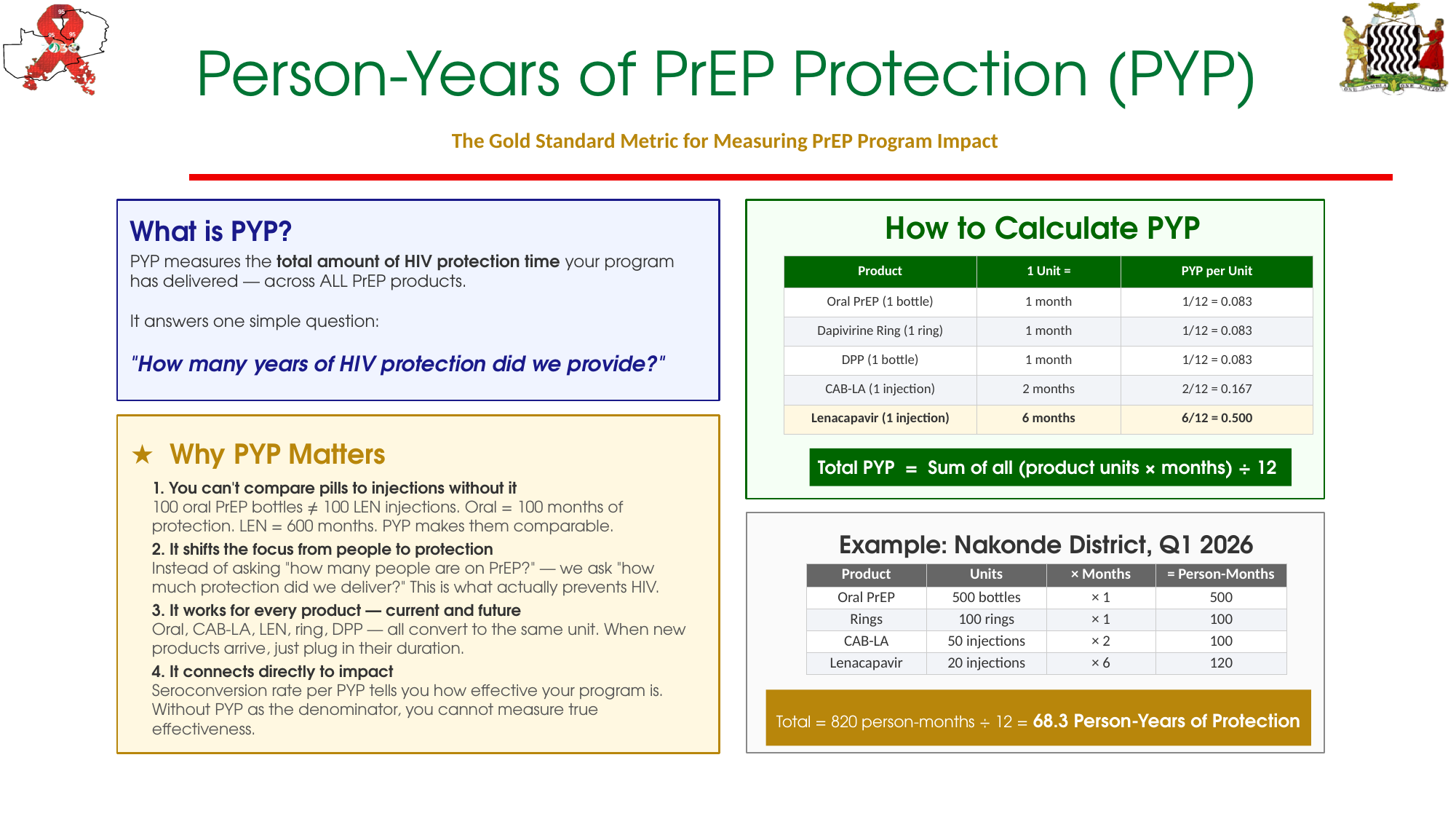

Person-Years of PrEP Protection (PYP)
The Gold Standard Metric for Measuring PrEP Program Impact

How to Calculate PYP
What is PYP?
PYP measures the total amount of HIV protection time your program has delivered — across ALL PrEP products.

It answers one simple question:

"How many years of HIV protection did we provide?"
| Product | 1 Unit = | PYP per Unit |
| --- | --- | --- |
| Oral PrEP (1 bottle) | 1 month | 1/12 = 0.083 |
| Dapivirine Ring (1 ring) | 1 month | 1/12 = 0.083 |
| DPP (1 bottle) | 1 month | 1/12 = 0.083 |
| CAB-LA (1 injection) | 2 months | 2/12 = 0.167 |
| Lenacapavir (1 injection) | 6 months | 6/12 = 0.500 |

★  Why PYP Matters
Total PYP  =  Sum of all (product units × months) ÷ 12

1. You can't compare pills to injections without it
100 oral PrEP bottles ≠ 100 LEN injections. Oral = 100 months of protection. LEN = 600 months. PYP makes them comparable.

Example: Nakonde District, Q1 2026
2. It shifts the focus from people to protection
Instead of asking "how many people are on PrEP?" — we ask "how much protection did we deliver?" This is what actually prevents HIV.
| Product | Units | × Months | = Person-Months |
| --- | --- | --- | --- |
| Oral PrEP | 500 bottles | × 1 | 500 |
| Rings | 100 rings | × 1 | 100 |
| CAB-LA | 50 injections | × 2 | 100 |
| Lenacapavir | 20 injections | × 6 | 120 |
3. It works for every product — current and future
Oral, CAB-LA, LEN, ring, DPP — all convert to the same unit. When new products arrive, just plug in their duration.
4. It connects directly to impact
Seroconversion rate per PYP tells you how effective your program is. Without PYP as the denominator, you cannot measure true effectiveness.

Total = 820 person-months ÷ 12 = 68.3 Person-Years of Protection